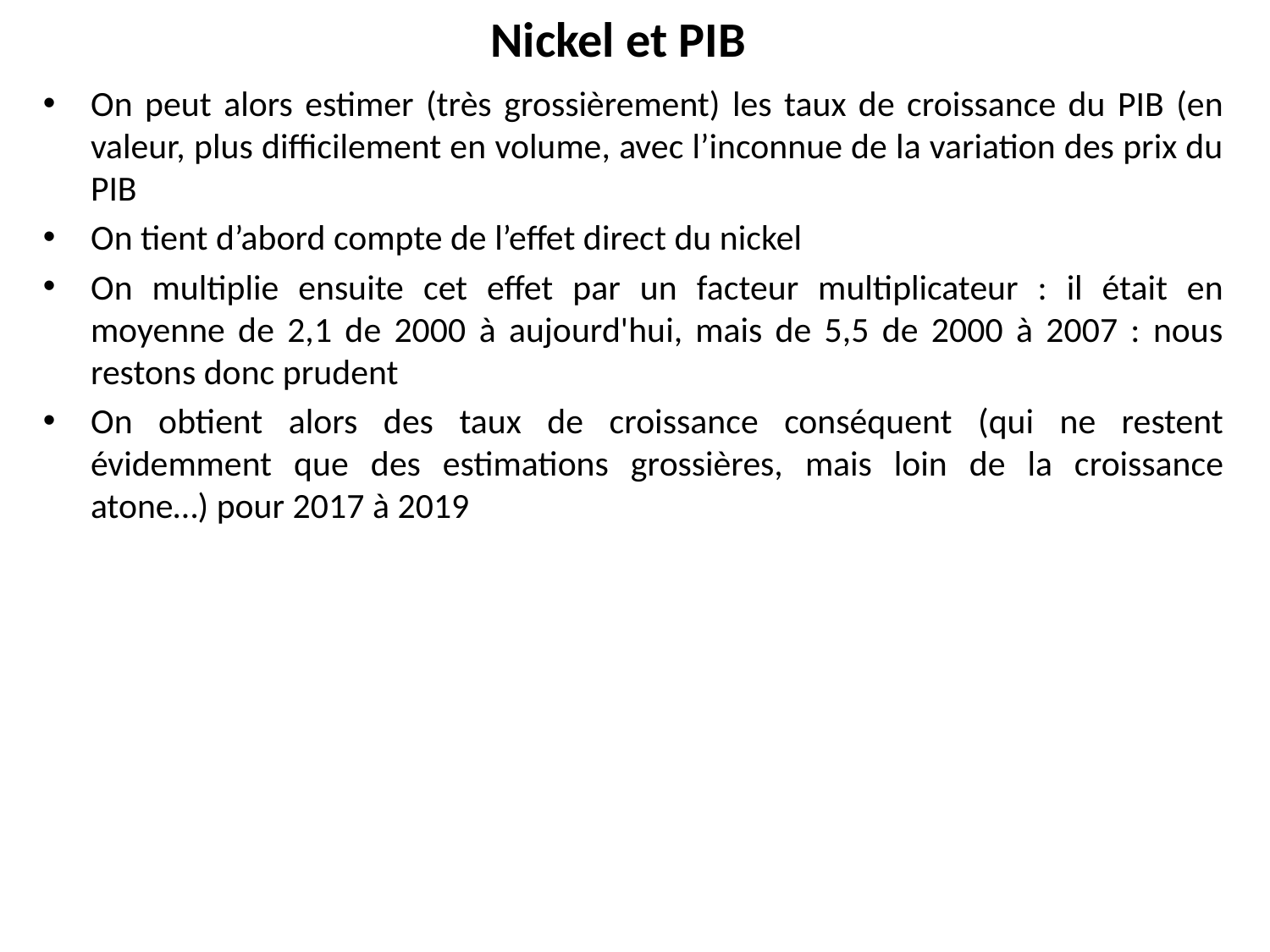

# Nickel et PIB
On peut alors estimer (très grossièrement) les taux de croissance du PIB (en valeur, plus difficilement en volume, avec l’inconnue de la variation des prix du PIB
On tient d’abord compte de l’effet direct du nickel
On multiplie ensuite cet effet par un facteur multiplicateur : il était en moyenne de 2,1 de 2000 à aujourd'hui, mais de 5,5 de 2000 à 2007 : nous restons donc prudent
On obtient alors des taux de croissance conséquent (qui ne restent évidemment que des estimations grossières, mais loin de la croissance atone…) pour 2017 à 2019